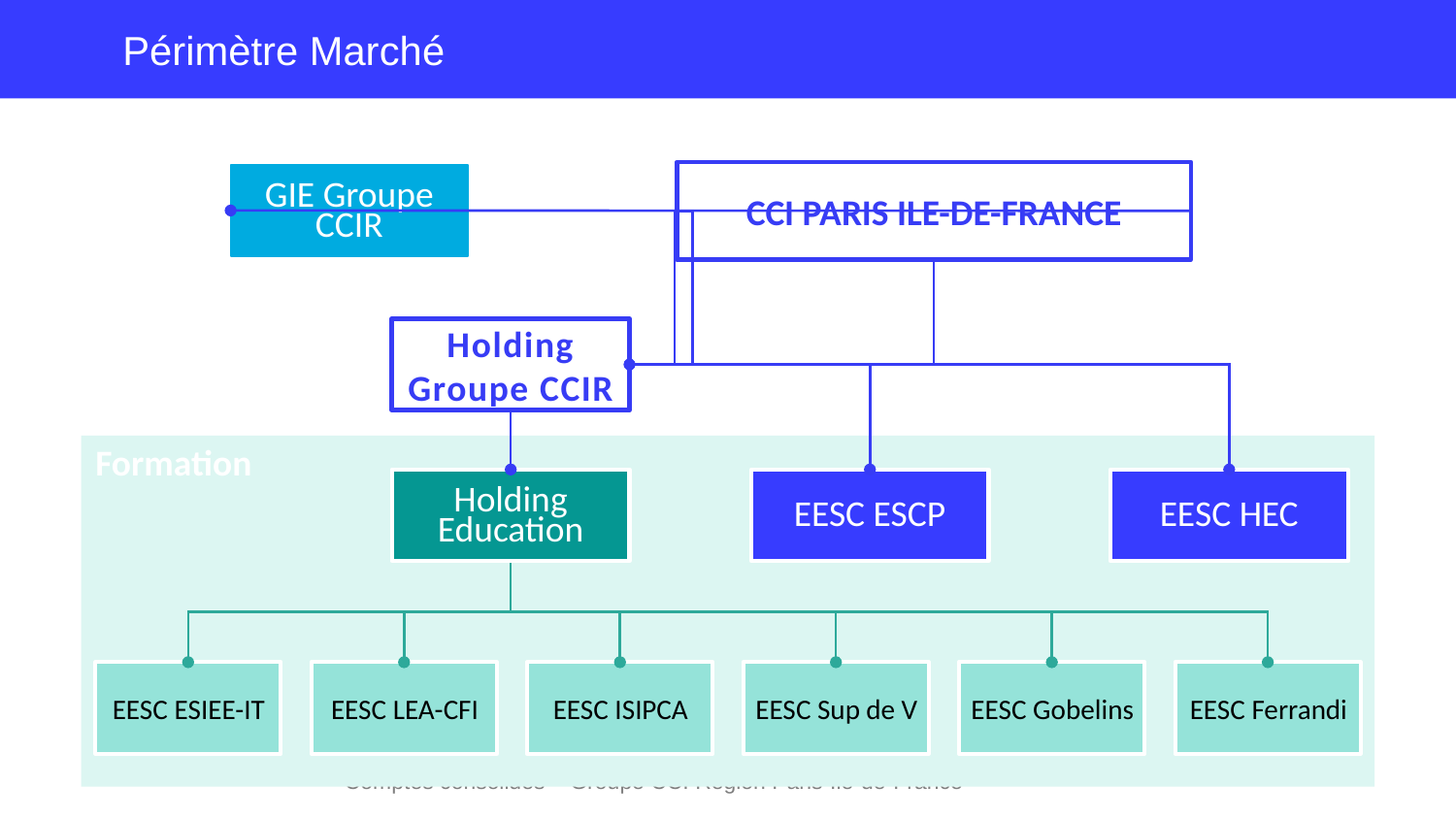

# Périmètre Marché
CCI PARIS ILE-DE-FRANCE
GIE Groupe CCIR
Holding Groupe CCIR
Formation
Holding Education
EESC ESCP
EESC HEC
EESC ESIEE-IT
EESC LEA-CFI
EESC ISIPCA
EESC Sup de V
EESC Gobelins
EESC Ferrandi